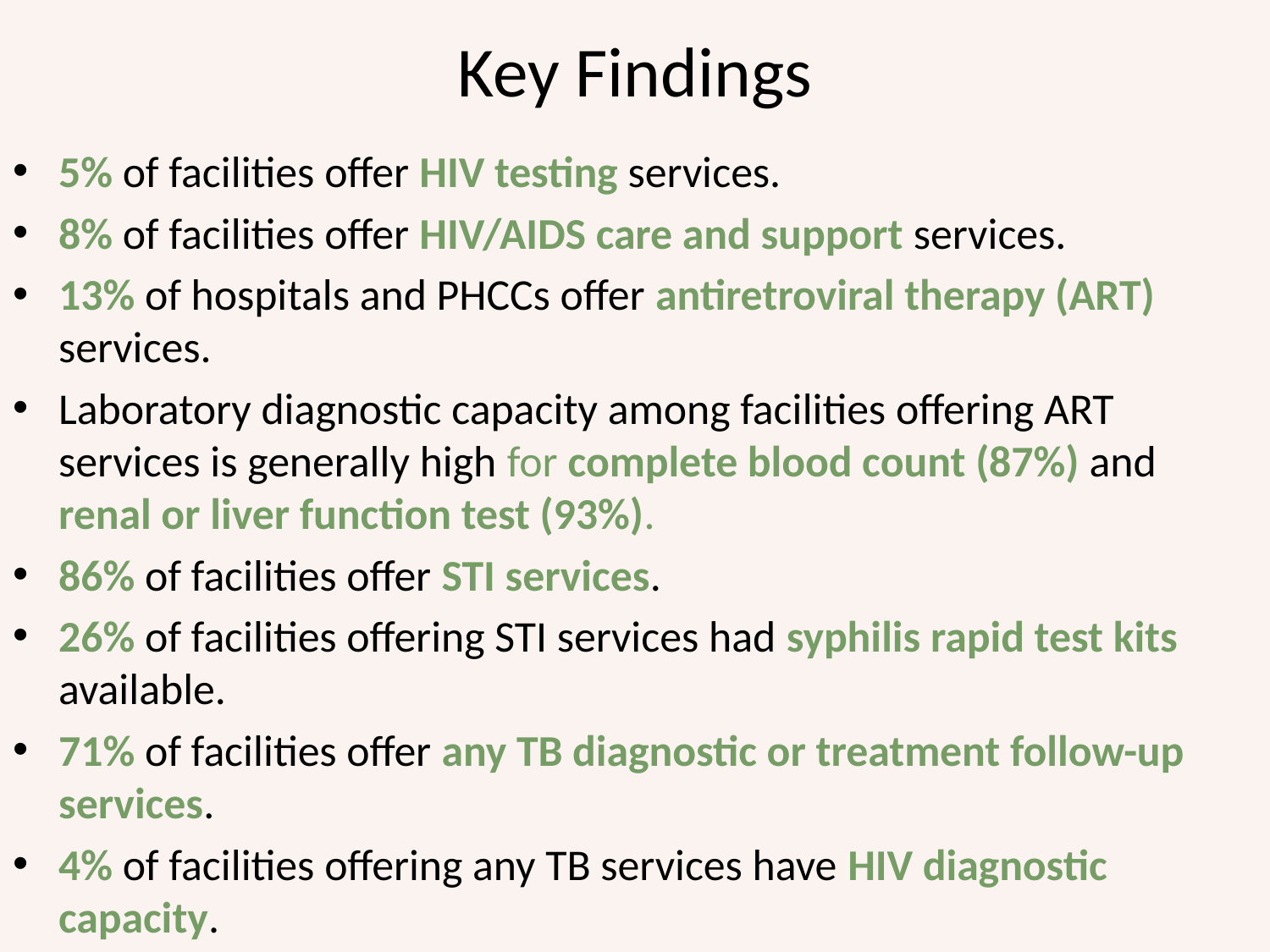

# Key Findings
5% of facilities offer HIV testing services.
8% of facilities offer HIV/AIDS care and support services.
13% of hospitals and PHCCs offer antiretroviral therapy (ART) services.
Laboratory diagnostic capacity among facilities offering ART services is generally high for complete blood count (87%) and renal or liver function test (93%).
86% of facilities offer STI services.
26% of facilities offering STI services had syphilis rapid test kits available.
71% of facilities offer any TB diagnostic or treatment follow-up services.
4% of facilities offering any TB services have HIV diagnostic capacity.